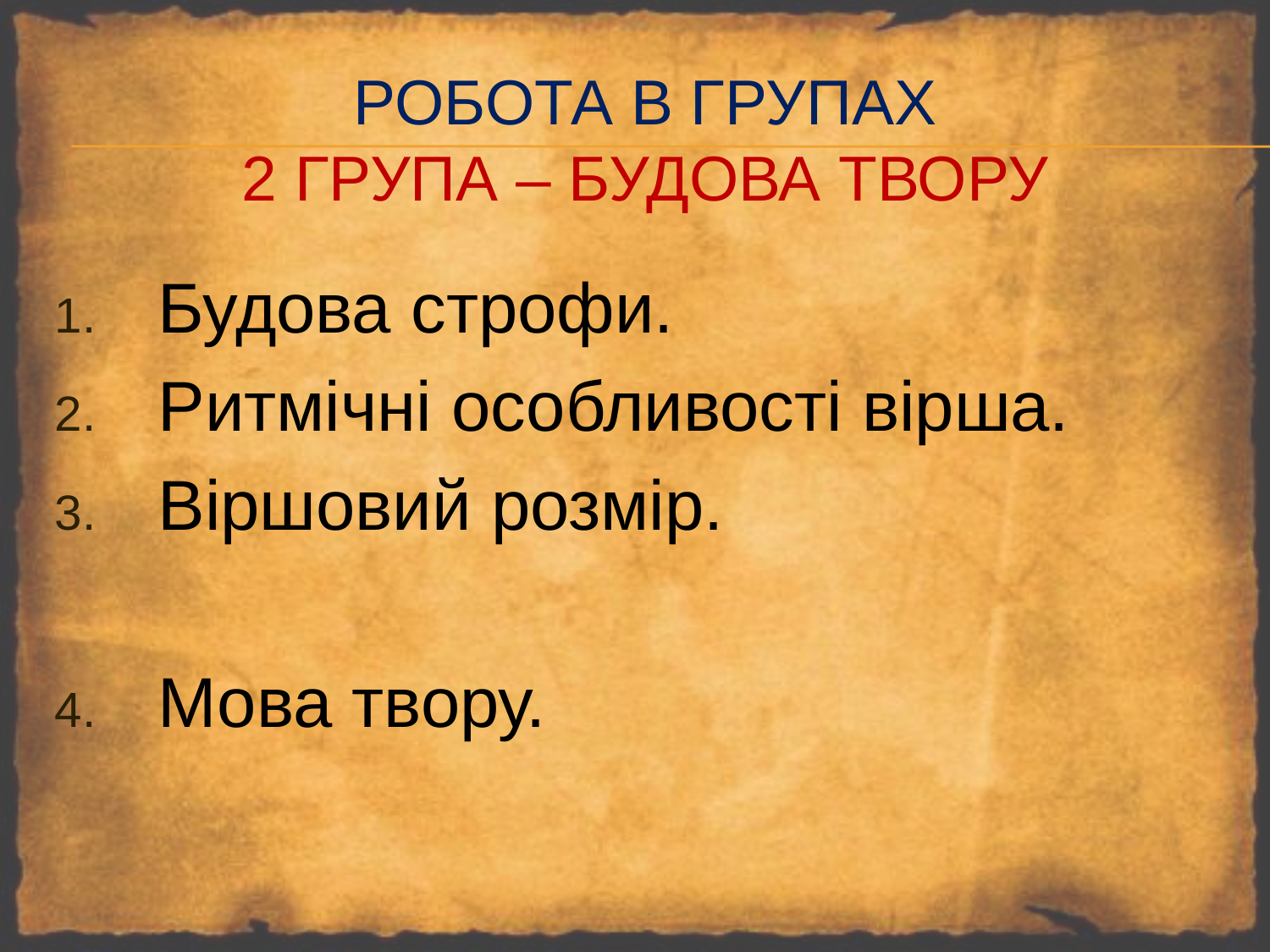

# Робота в групах 2 група – будова твору
Будова строфи.
Ритмічні особливості вірша.
Віршовий розмір.

Мова твору.